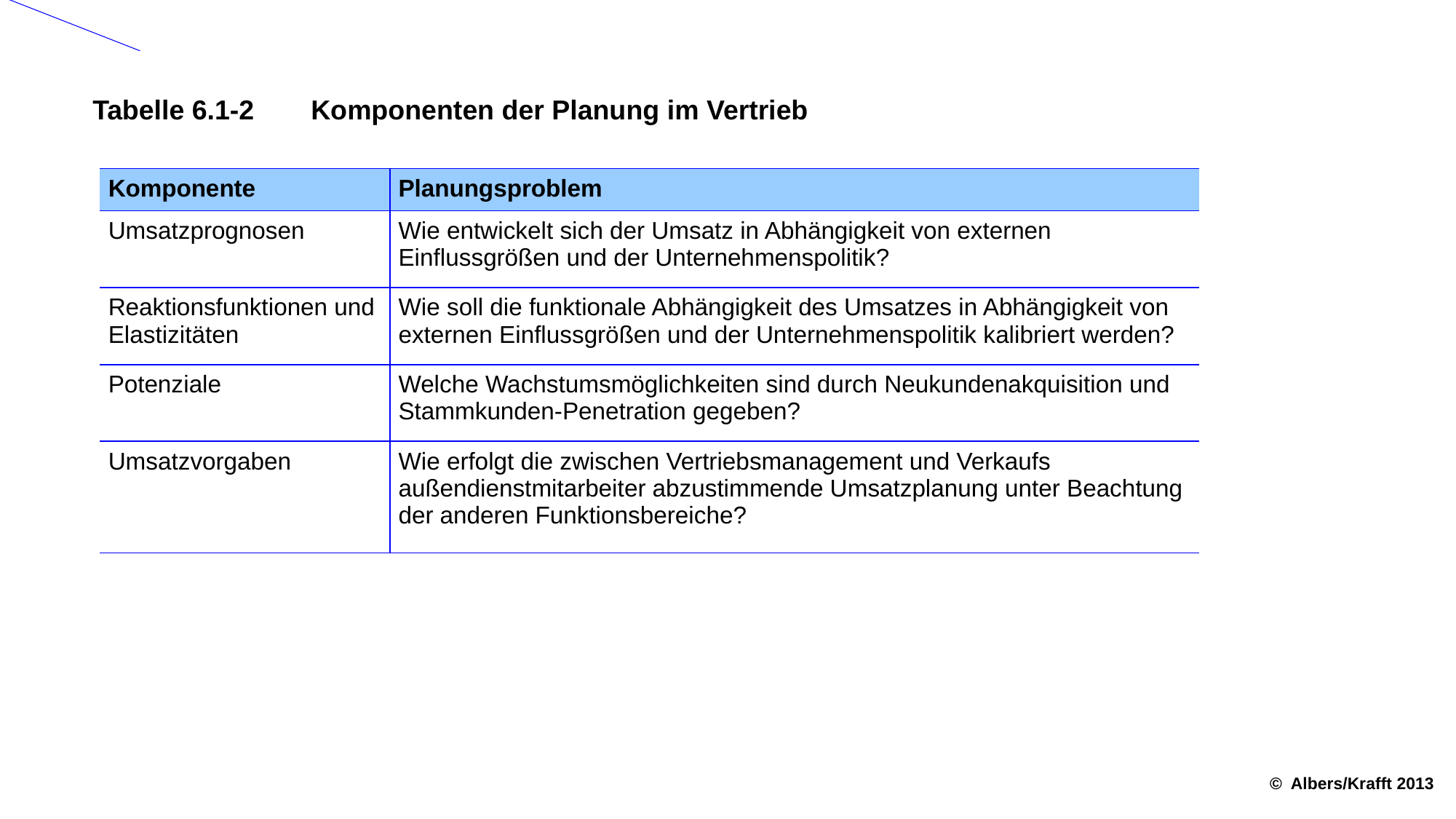

Tabelle 6.1-2	Komponenten der Planung im Vertrieb
| Komponente | Planungsproblem |
| --- | --- |
| Umsatzprognosen | Wie entwickelt sich der Umsatz in Abhängigkeit von externen Einflussgrößen und der Unternehmenspolitik? |
| Reaktionsfunktionen und Elastizitäten | Wie soll die funktionale Abhängigkeit des Umsatzes in Abhängigkeit von externen Einflussgrößen und der Unternehmenspolitik kalibriert werden? |
| Potenziale | Welche Wachstumsmöglichkeiten sind durch Neukundenakquisition und Stammkunden-Penetration gegeben? |
| Umsatzvorgaben | Wie erfolgt die zwischen Vertriebsmanagement und Verkaufs­außendienstmitarbeiter abzustimmende Umsatzplanung unter Beachtung der anderen Funktionsbereiche? |
©  Albers/Krafft 2013